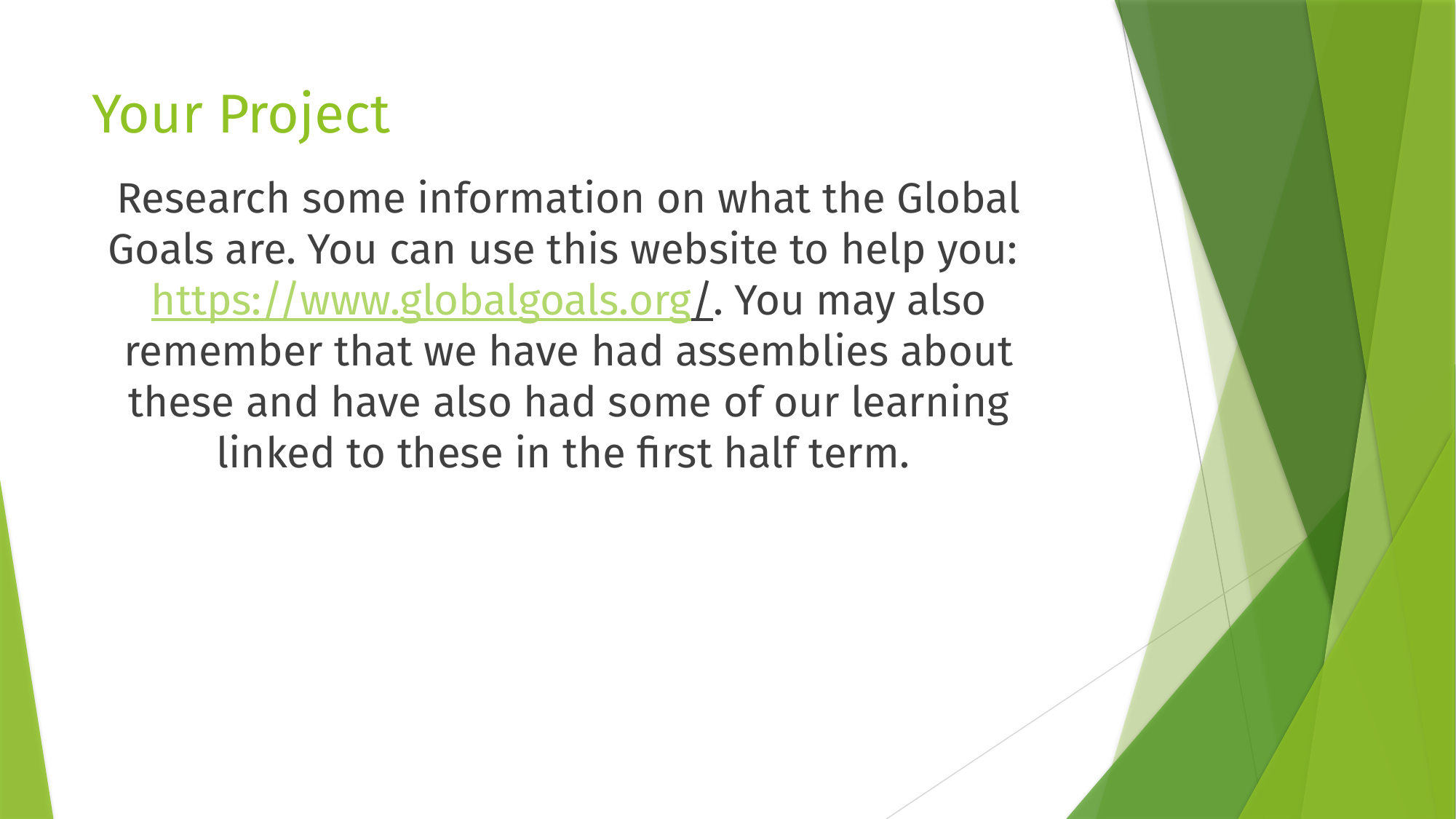

# Your Project
Research some information on what the Global Goals are. You can use this website to help you: https://www.globalgoals.org/. You may also remember that we have had assemblies about these and have also had some of our learning linked to these in the first half term.